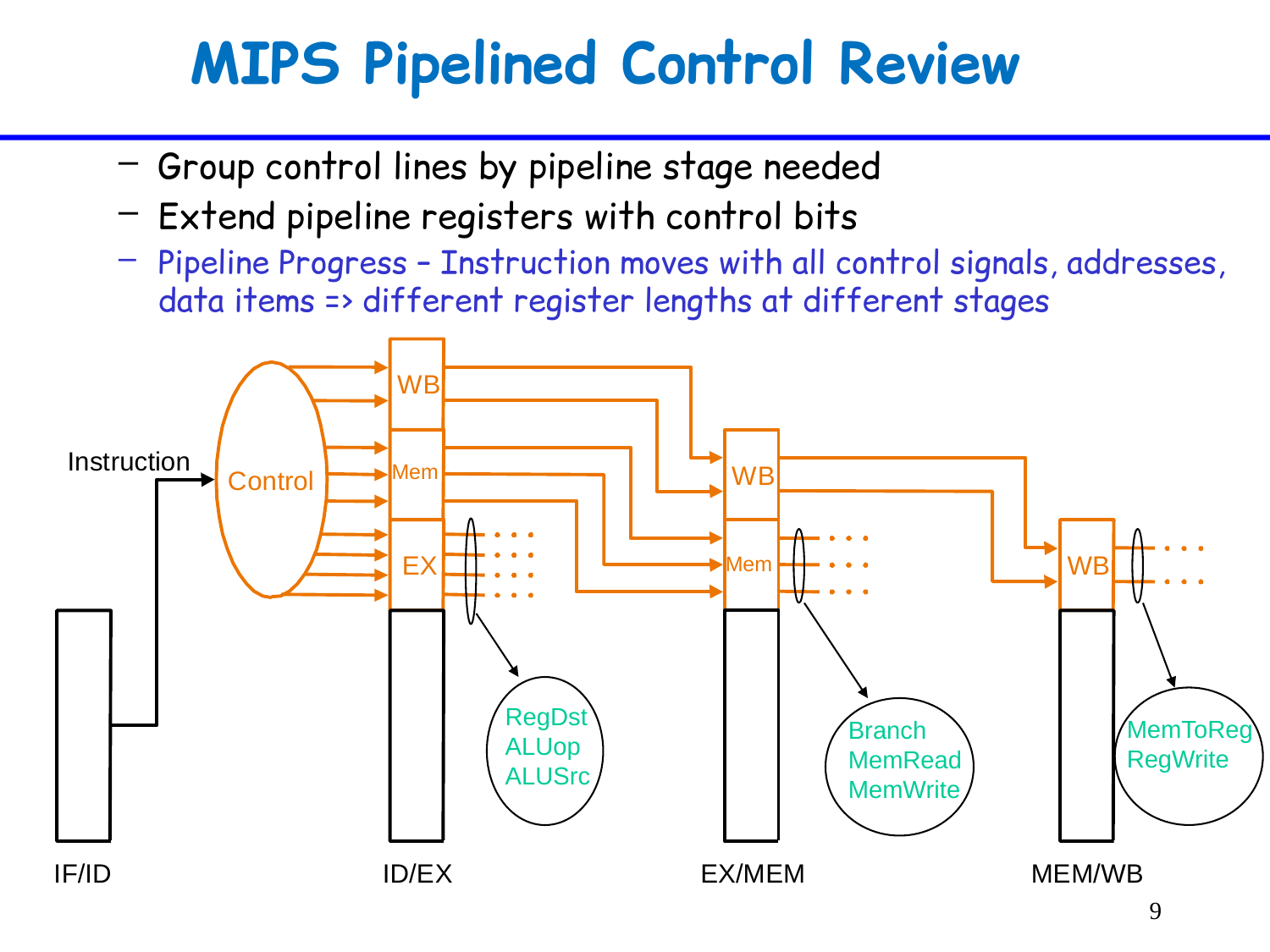

# MIPS Pipelined Control Review
Group control lines by pipeline stage needed
Extend pipeline registers with control bits
Pipeline Progress – Instruction moves with all control signals, addresses, data items => different register lengths at different stages

W
B

I
n
s
t
r
u
c
t
i
o
n

Mem
W
B
C
o
n
t
r
o
l

E
X
W
B
Mem

RegDst
ALUop
ALUSrc

MemToReg
RegWrite
Branch
MemRead
MemWrite
I
F
/
I
D
I
D
/
E
X
E
X
/
M
E
M
M
E
M
/
W
B
9